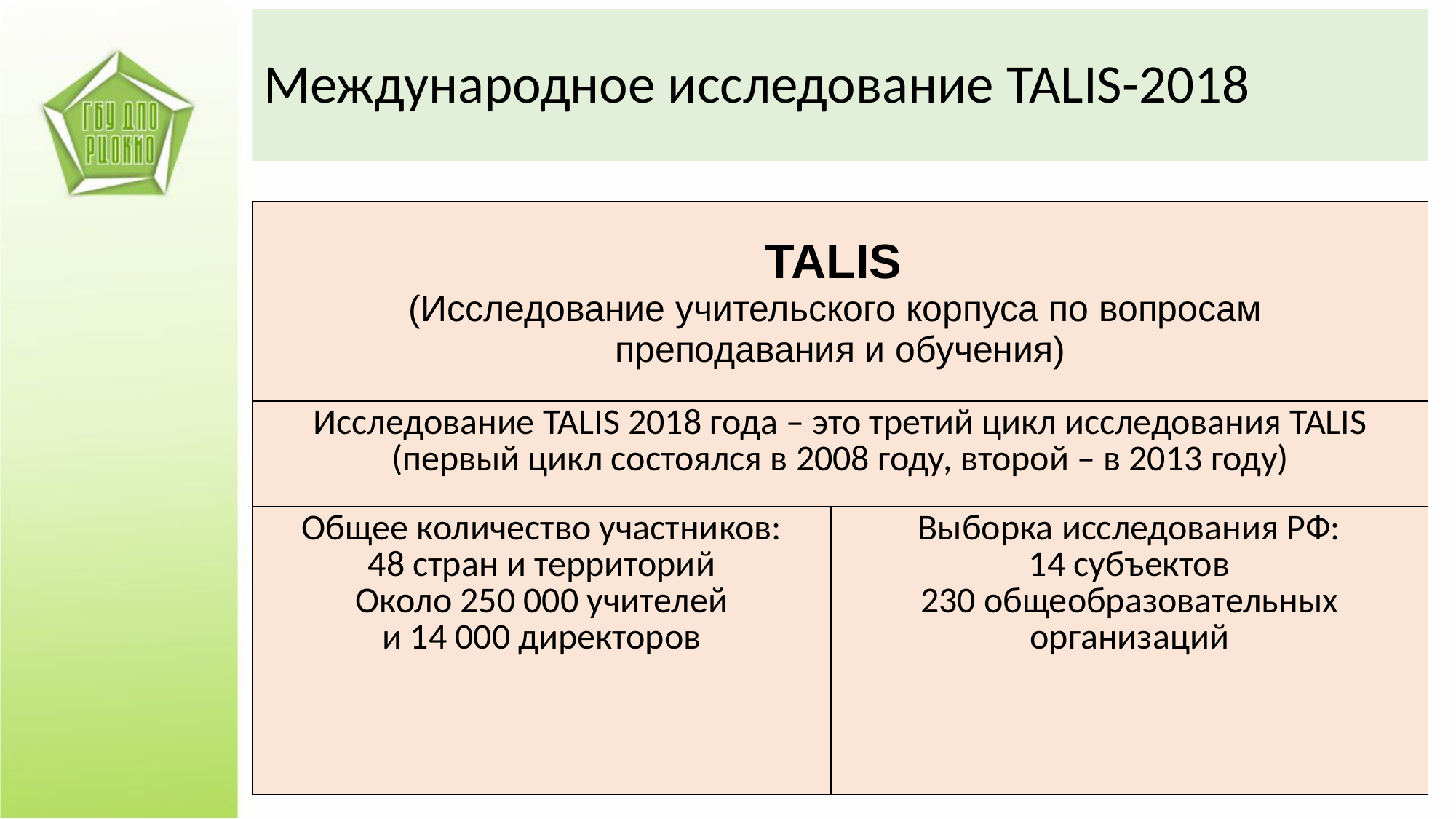

# Международное исследование TALIS-2018
| TALIS (Исследование учительского корпуса по вопросам преподавания и обучения) |  |
| --- | --- |
| Исследование TALIS 2018 года – это третий цикл исследования TALIS (первый цикл состоялся в 2008 году, второй – в 2013 году) |  |
| Общее количество участников: 48 стран и территорий Около 250 000 учителей и 14 000 директоров | Выборка исследования РФ: 14 субъектов 230 общеобразовательных организаций |